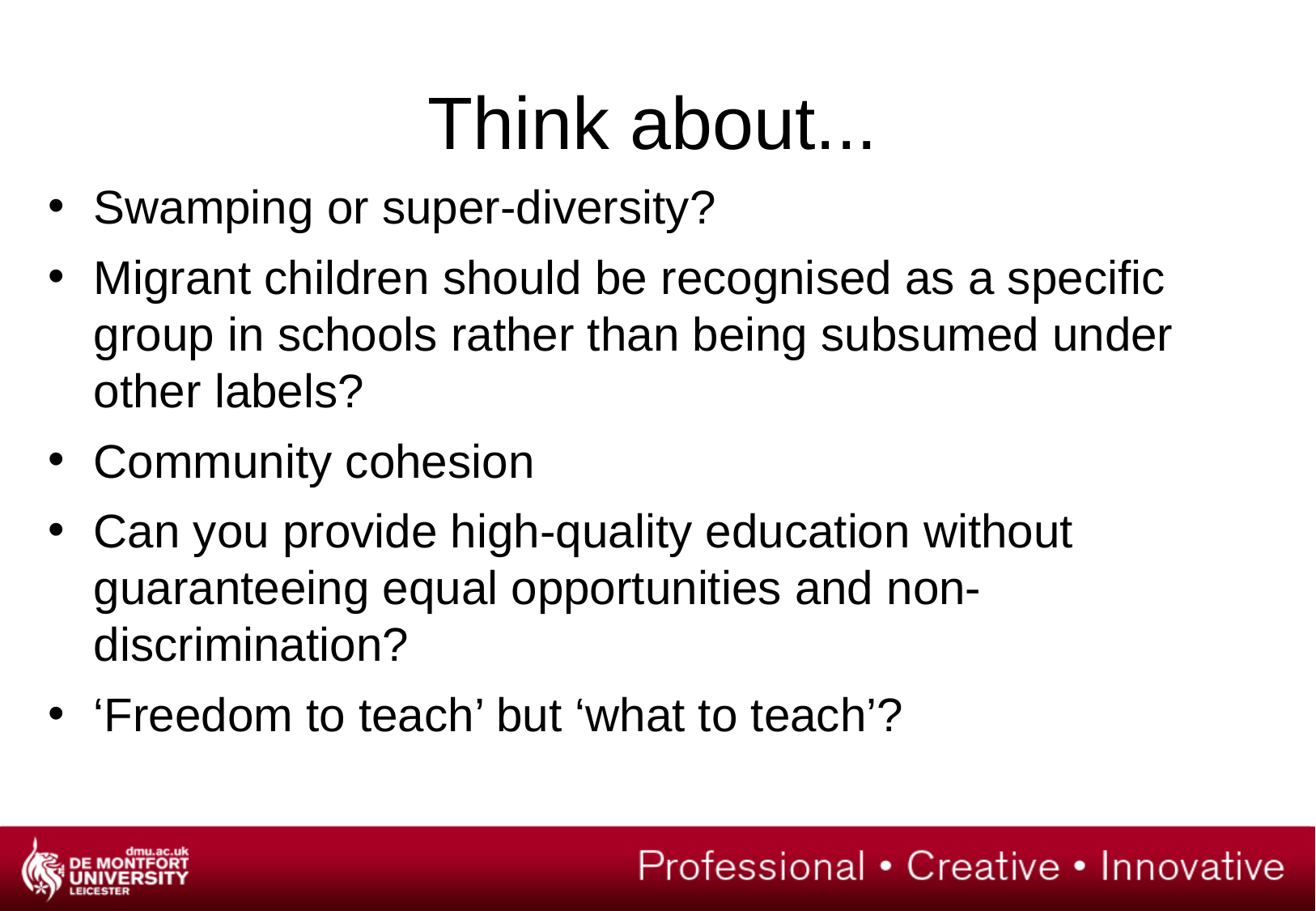

# Think about...
Swamping or super-diversity?
Migrant children should be recognised as a specific group in schools rather than being subsumed under other labels?
Community cohesion
Can you provide high-quality education without guaranteeing equal opportunities and non-discrimination?
‘Freedom to teach’ but ‘what to teach’?